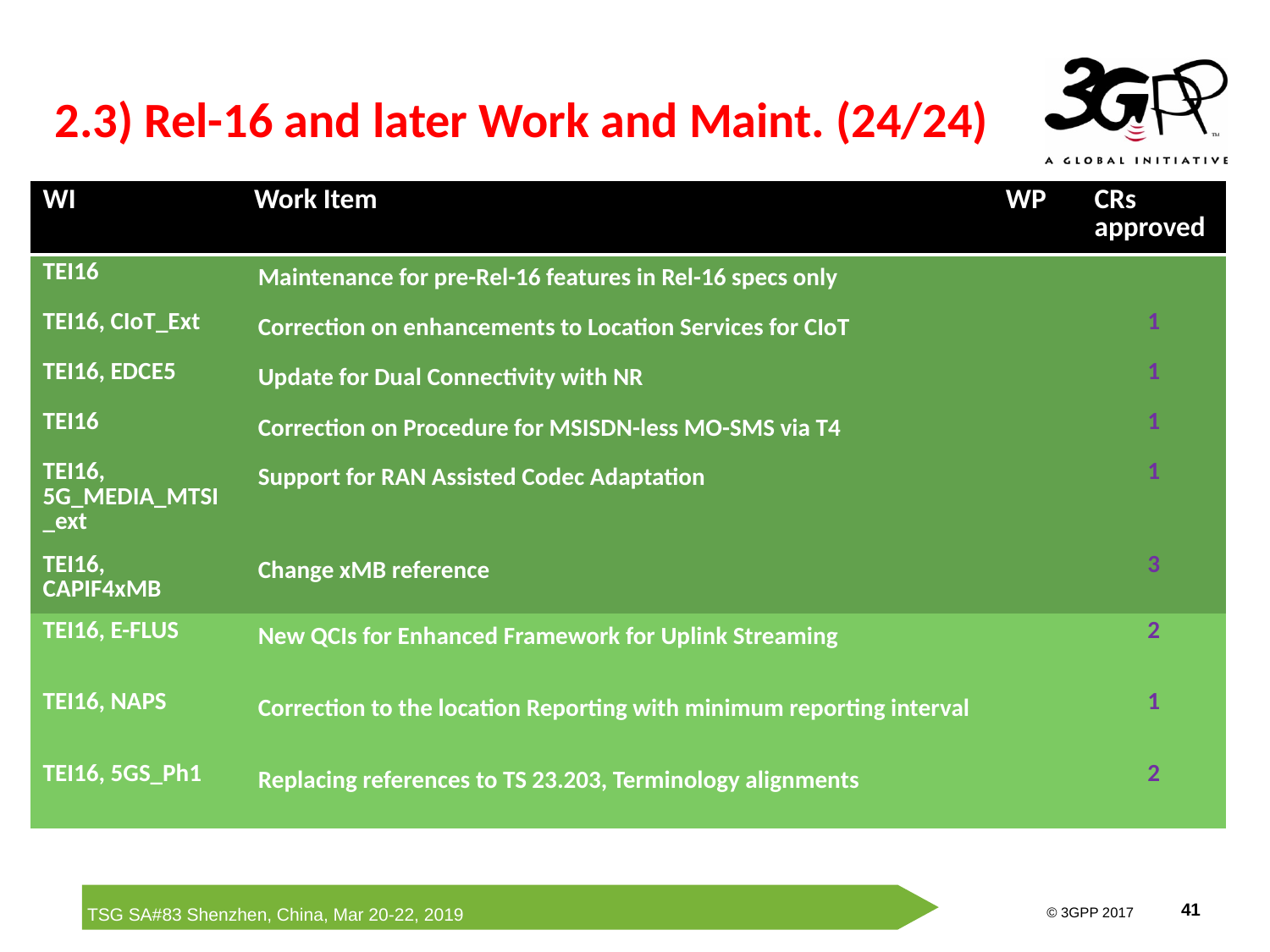

# 2.3) Rel-16 and later Work and Maint. (24/24)
| WI | Work Item | WP | CRs approved |
| --- | --- | --- | --- |
| TEI16 | Maintenance for pre-Rel-16 features in Rel-16 specs only |  |  |
| TEI16, CIoT\_Ext | Correction on enhancements to Location Services for CIoT |  | 1 |
| TEI16, EDCE5 | Update for Dual Connectivity with NR |  | 1 |
| TEI16 | Correction on Procedure for MSISDN-less MO-SMS via T4 |  | 1 |
| TEI16, 5G\_MEDIA\_MTSI\_ext | Support for RAN Assisted Codec Adaptation |  | 1 |
| TEI16, CAPIF4xMB | Change xMB reference |  | 3 |
| TEI16, E-FLUS | New QCIs for Enhanced Framework for Uplink Streaming |  | 2 |
| TEI16, NAPS | Correction to the location Reporting with minimum reporting interval |  | 1 |
| TEI16, 5GS\_Ph1 | Replacing references to TS 23.203, Terminology alignments |  | 2 |